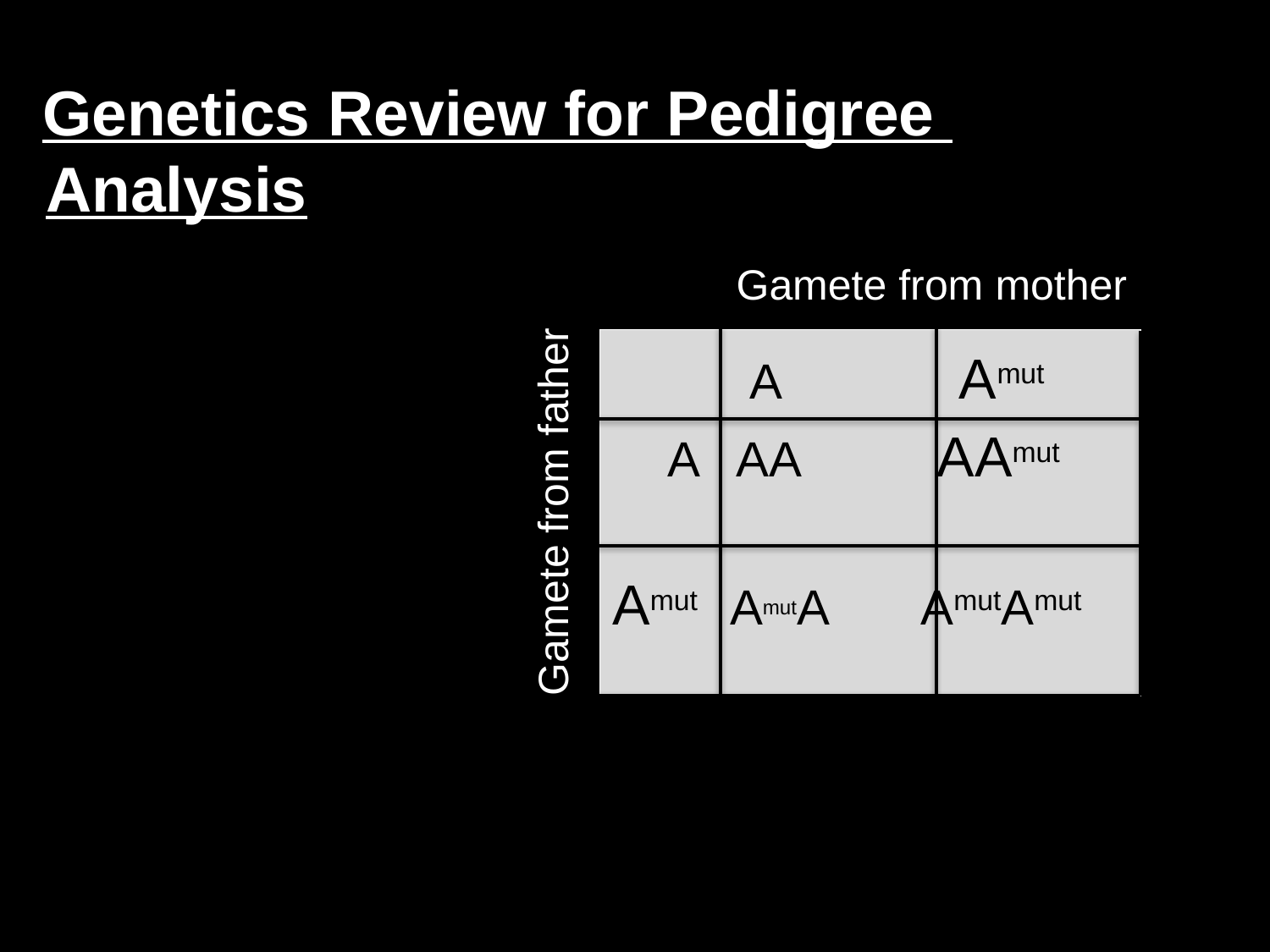

# Genetics Review for Pedigree Analysis
Gamete from mother

          A             Amut
    A   AA          AAmut

Amut    AmutA       AmutAmut
Gamete from father